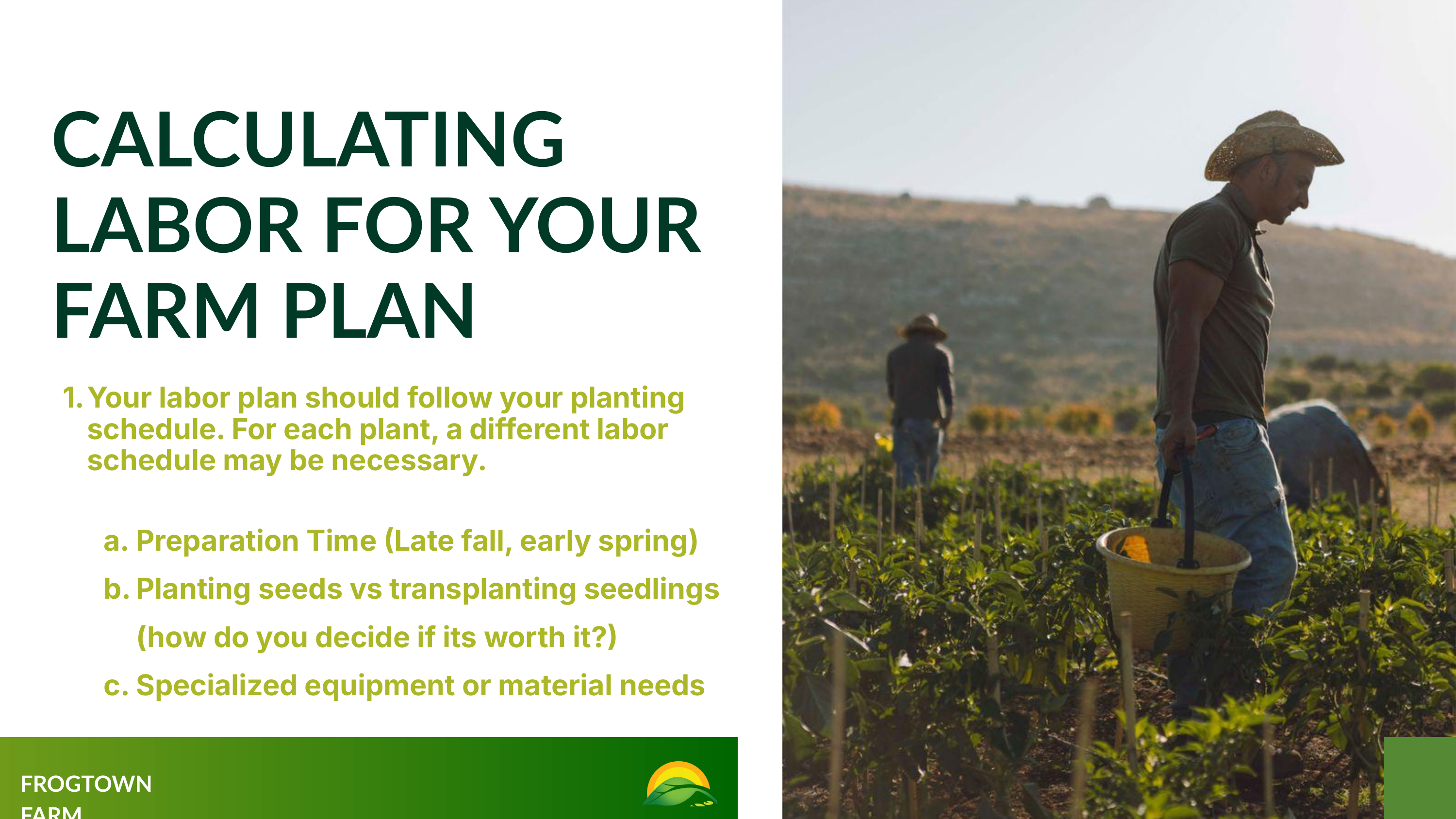

CALCULATING LABOR FOR YOUR FARM PLAN
Your labor plan should follow your planting schedule. For each plant, a different labor schedule may be necessary.

Preparation Time (Late fall, early spring)
Planting seeds vs transplanting seedlings (how do you decide if its worth it?)
Specialized equipment or material needs

FROGTOWN FARM